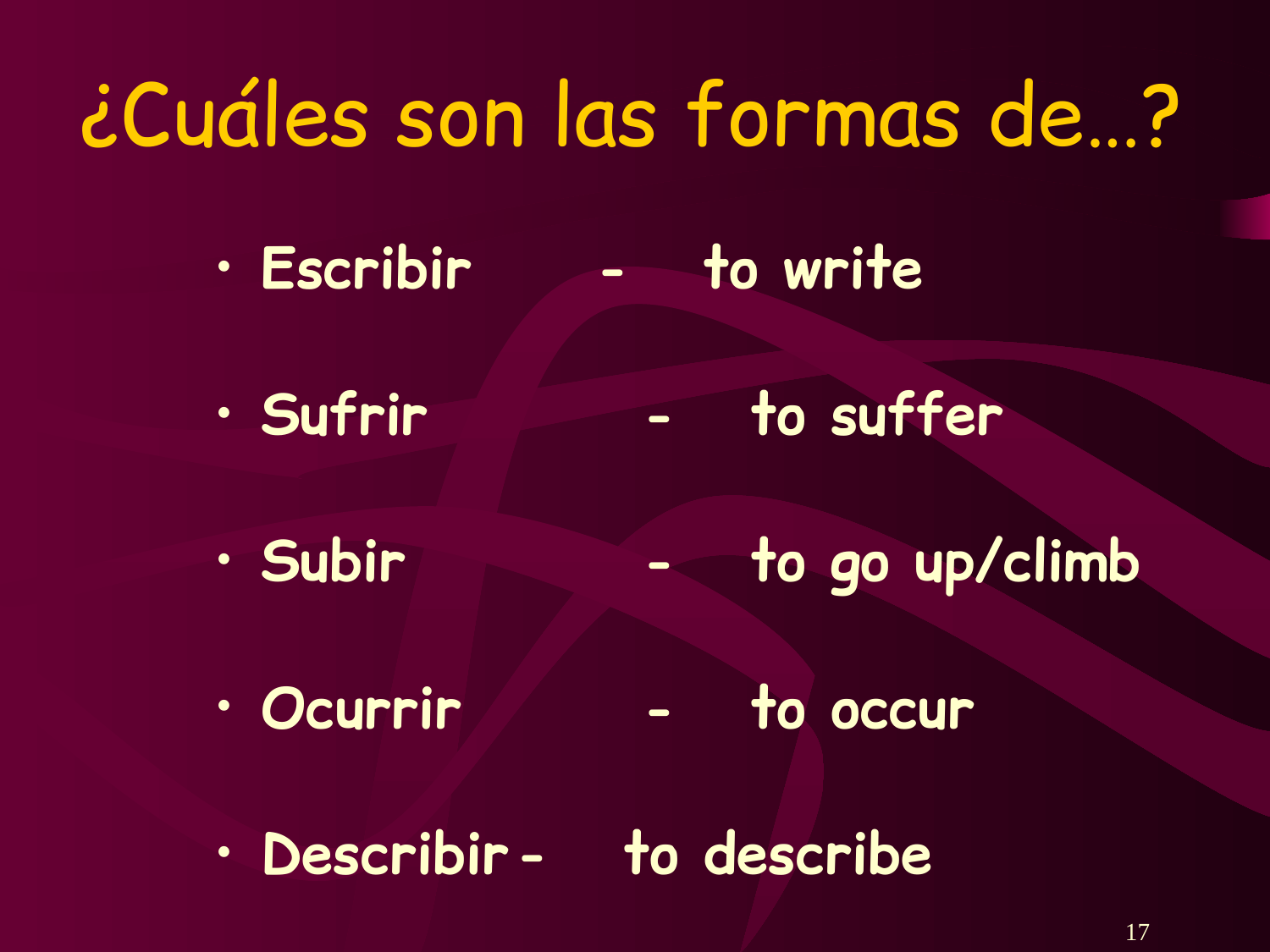

# ¿Cuáles son las formas de…?
Escribir     -   to write

Sufrir		-   to suffer

Subir		-   to go up/climb

Ocurrir    	-   to occur

Describir	-   to describe
17
17